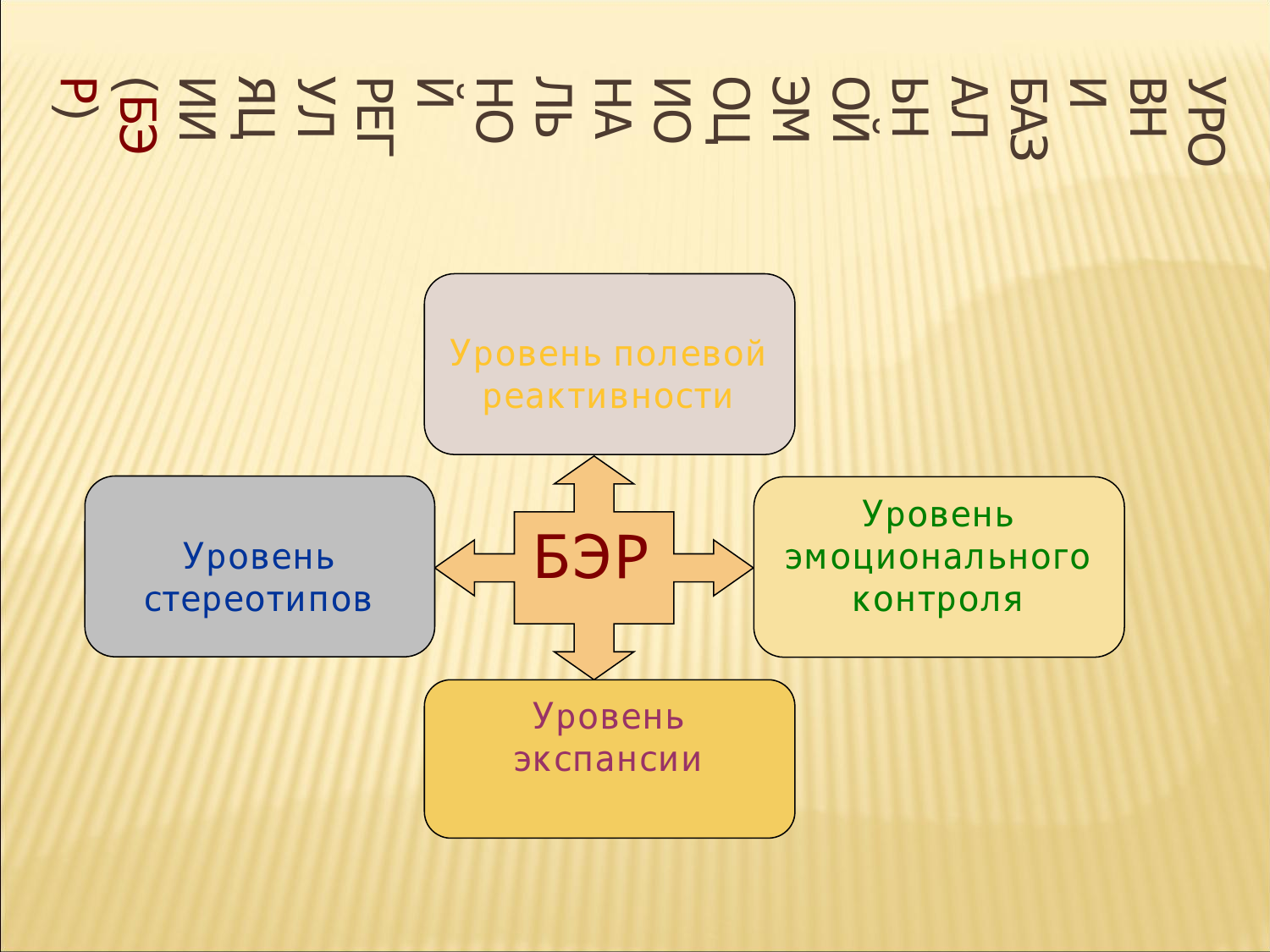

Уровни базальной
эмоциональной регуляции (БЭР)

Уровень полевой реактивности
БЭР

Уровень стереотипов
Уровень эмоционального контроля
Уровень экспансии